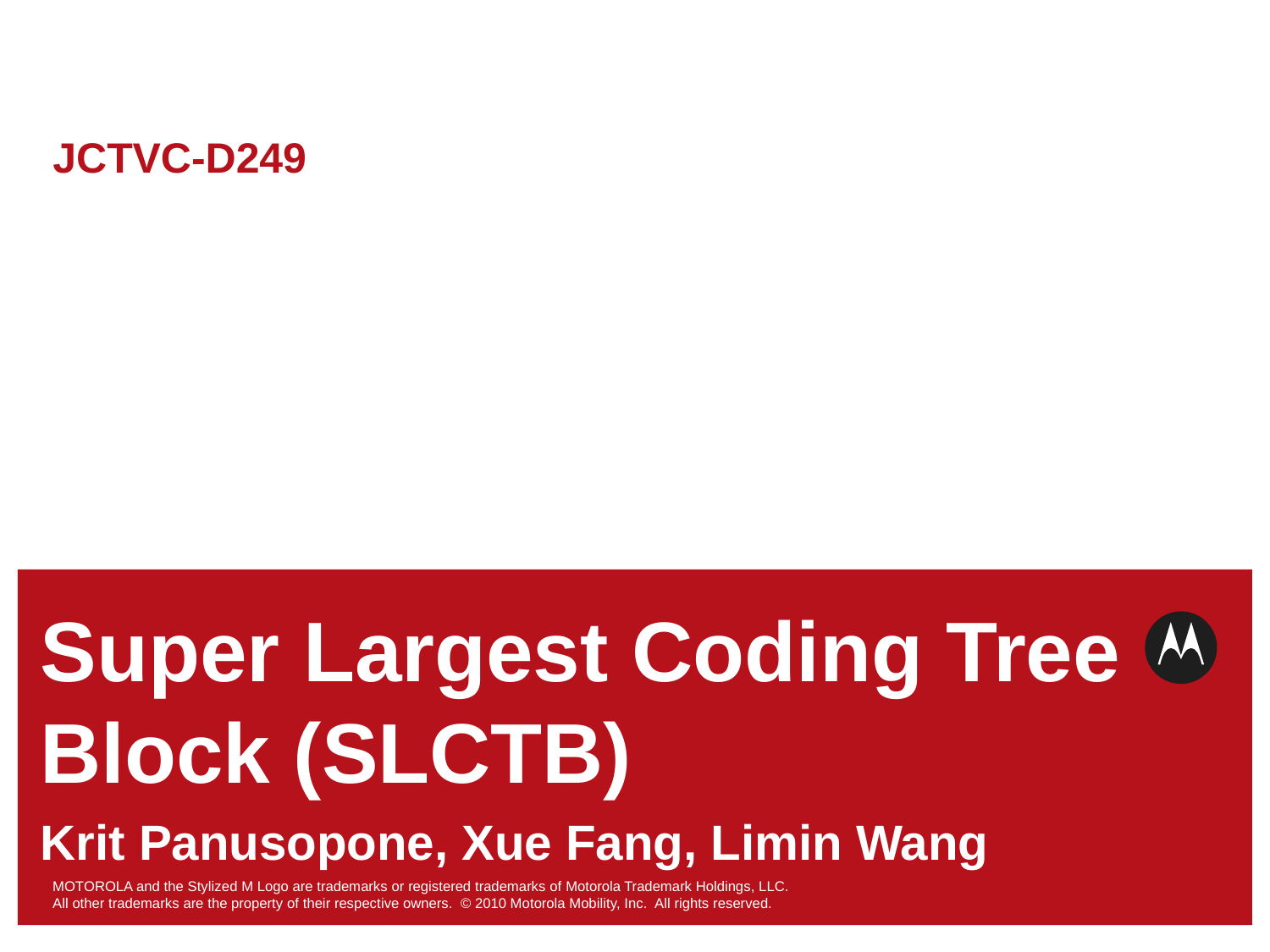

# JCTVC-D249
Super Largest Coding Tree Block (SLCTB)
Krit Panusopone, Xue Fang, Limin Wang